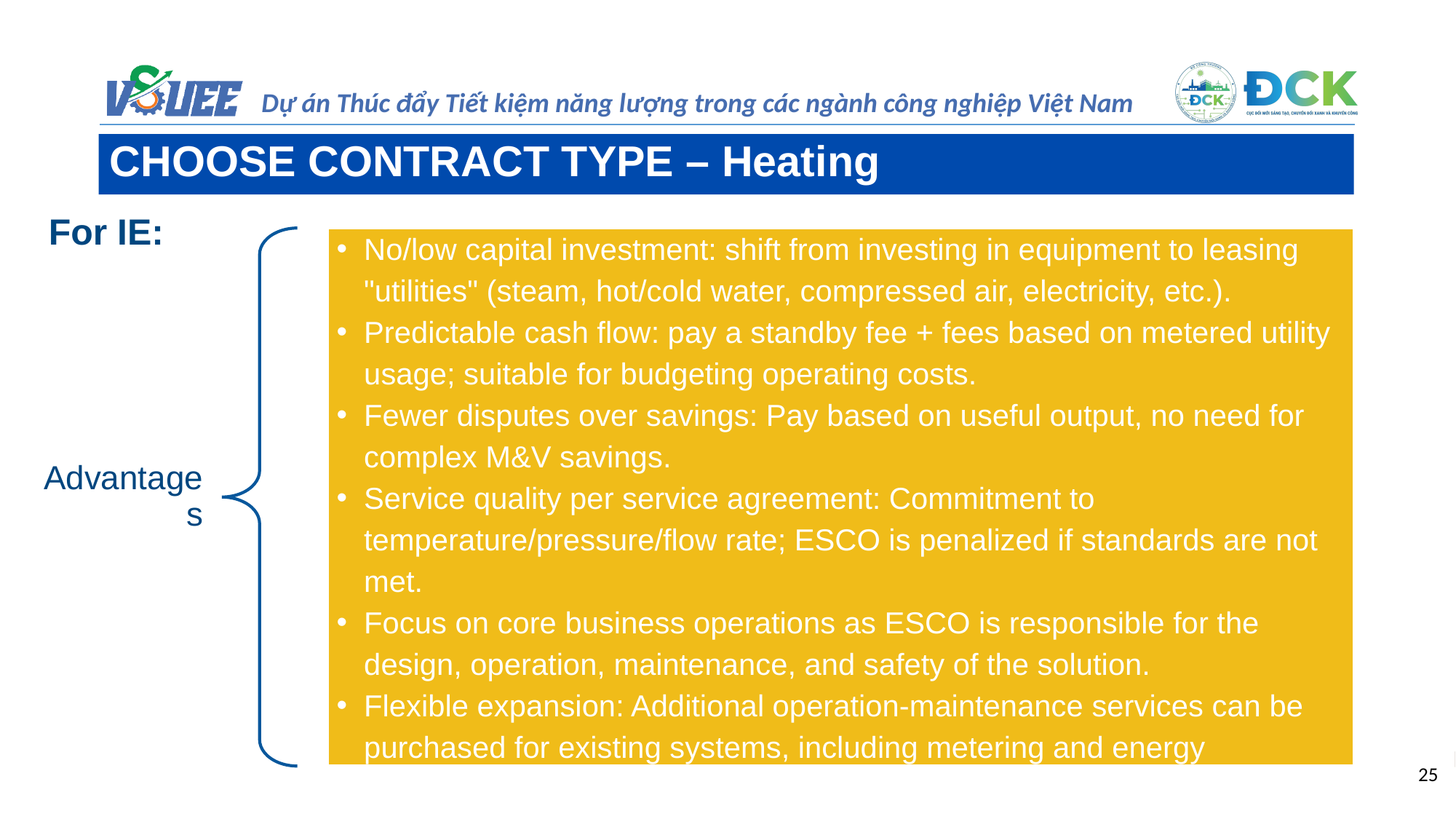

CHOOSE CONTRACT TYPE – Heating
For IE:

No/low capital investment: shift from investing in equipment to leasing "utilities" (steam, hot/cold water, compressed air, electricity, etc.).
Predictable cash flow: pay a standby fee + fees based on metered utility usage; suitable for budgeting operating costs.
Fewer disputes over savings: Pay based on useful output, no need for complex M&V savings.
Service quality per service agreement: Commitment to temperature/pressure/flow rate; ESCO is penalized if standards are not met.
Focus on core business operations as ESCO is responsible for the design, operation, maintenance, and safety of the solution.
Flexible expansion: Additional operation-maintenance services can be purchased for existing systems, including metering and energy management integration.
Advantages

25